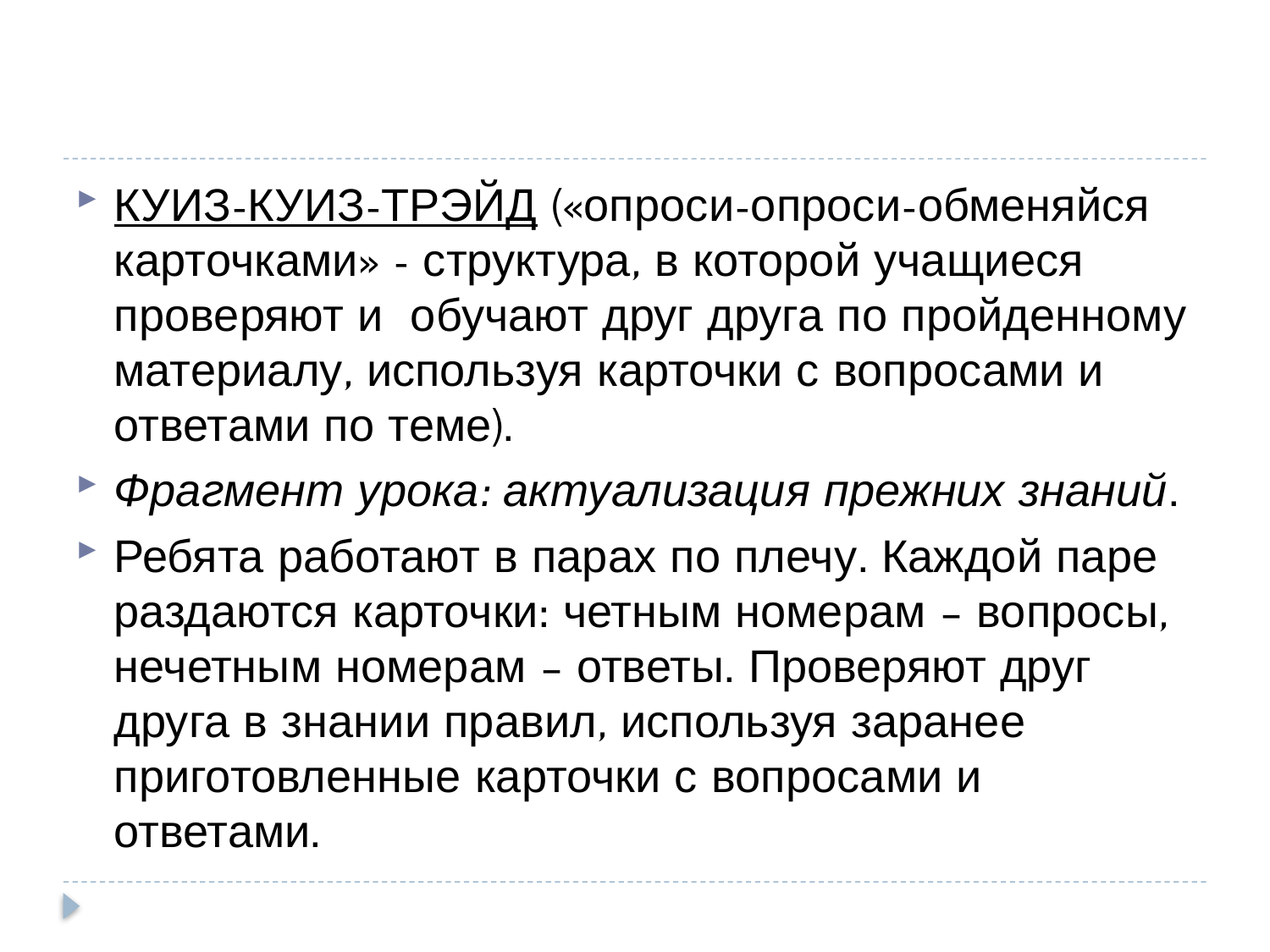

#
КУИЗ-КУИЗ-ТРЭЙД («опроси-опроси-обменяйся карточками» - структура, в которой учащиеся проверяют и  обучают друг друга по пройденному материалу, используя карточки с вопросами и ответами по теме).
Фрагмент урока: актуализация прежних знаний.
Ребята работают в парах по плечу. Каждой паре раздаются карточки: четным номерам – вопросы, нечетным номерам – ответы. Проверяют друг друга в знании правил, используя заранее приготовленные карточки с вопросами и ответами.